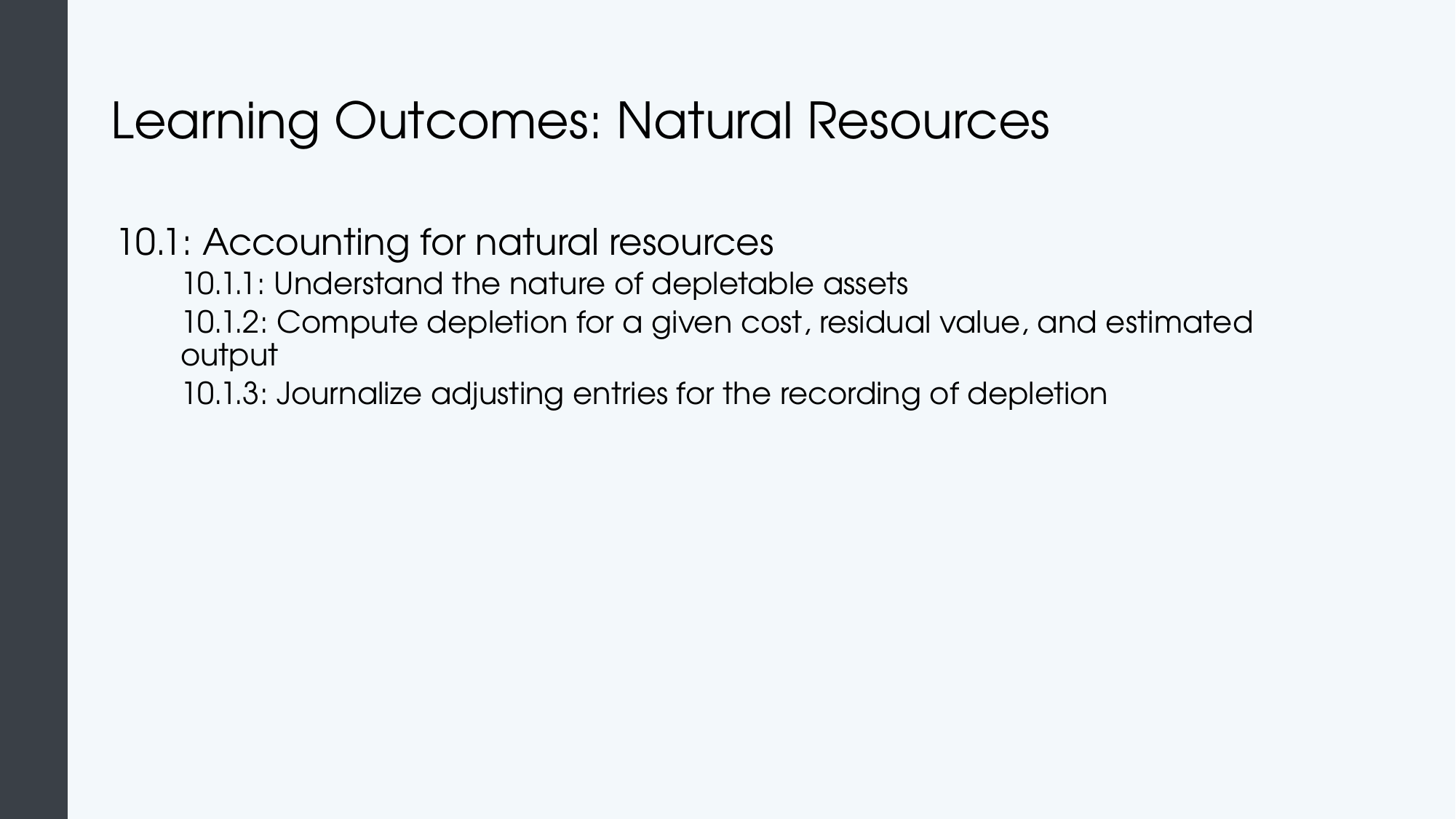

# Learning Outcomes: Natural Resources
10.1: Accounting for natural resources
10.1.1: Understand the nature of depletable assets
10.1.2: Compute depletion for a given cost, residual value, and estimated output
10.1.3: Journalize adjusting entries for the recording of depletion